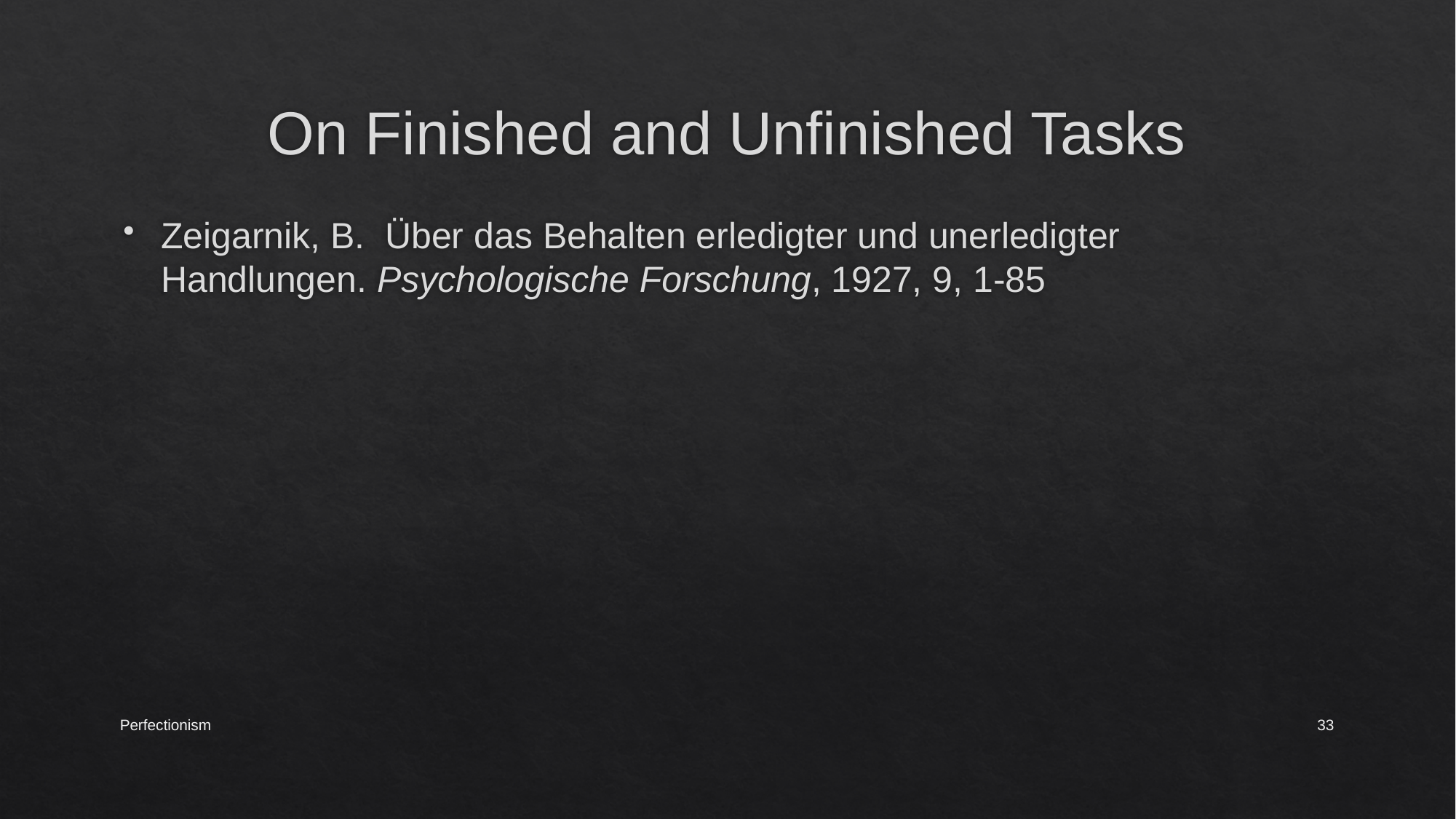

# On Finished and Unfinished Tasks
Zeigarnik, B.  Über das Behalten erledigter und unerledigter Handlungen. Psychologische Forschung, 1927, 9, 1-85
Perfectionism
33